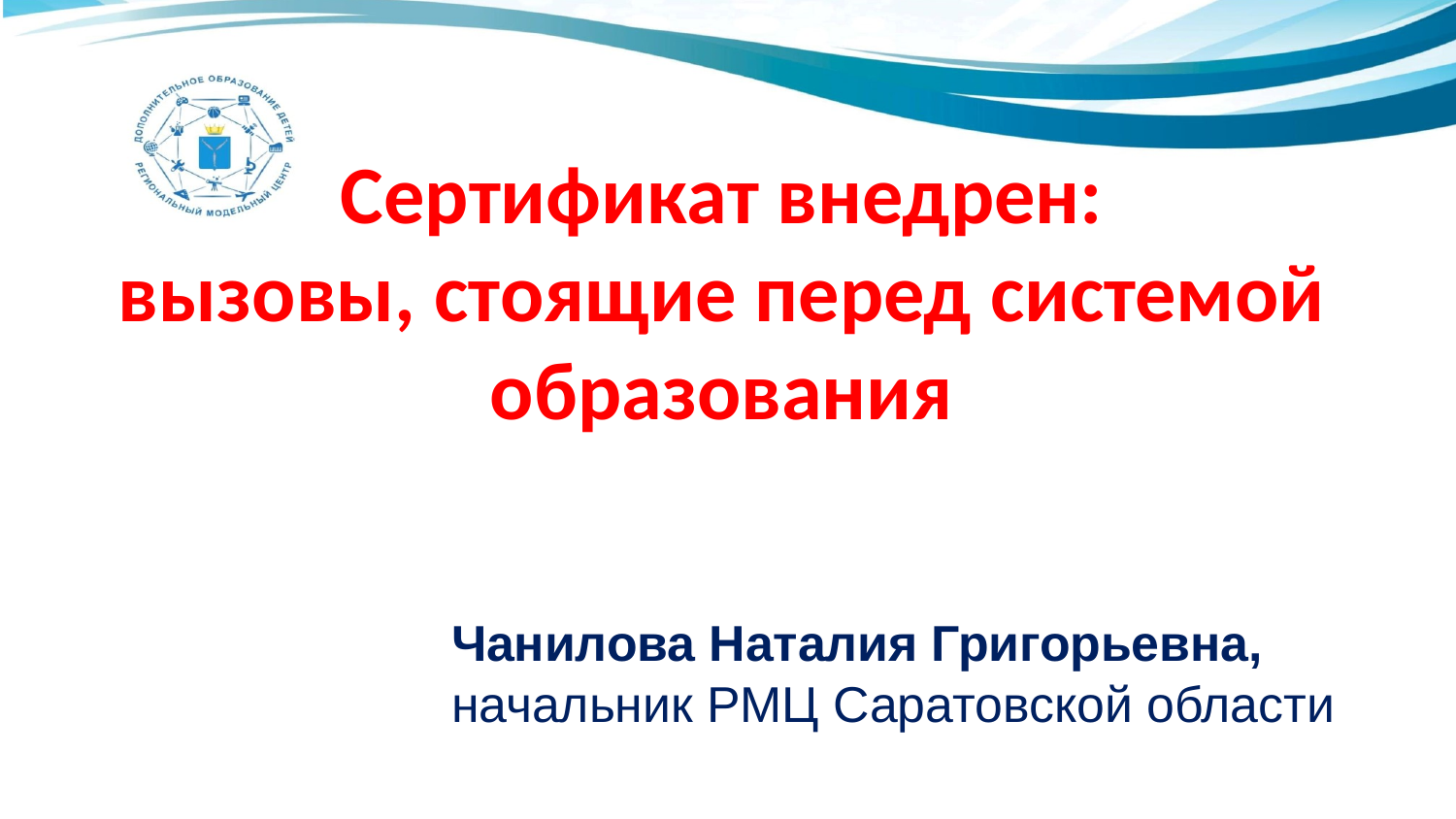

# Сертификат внедрен: вызовы, стоящие перед системой образования
Чанилова Наталия Григорьевна,
начальник РМЦ Саратовской области